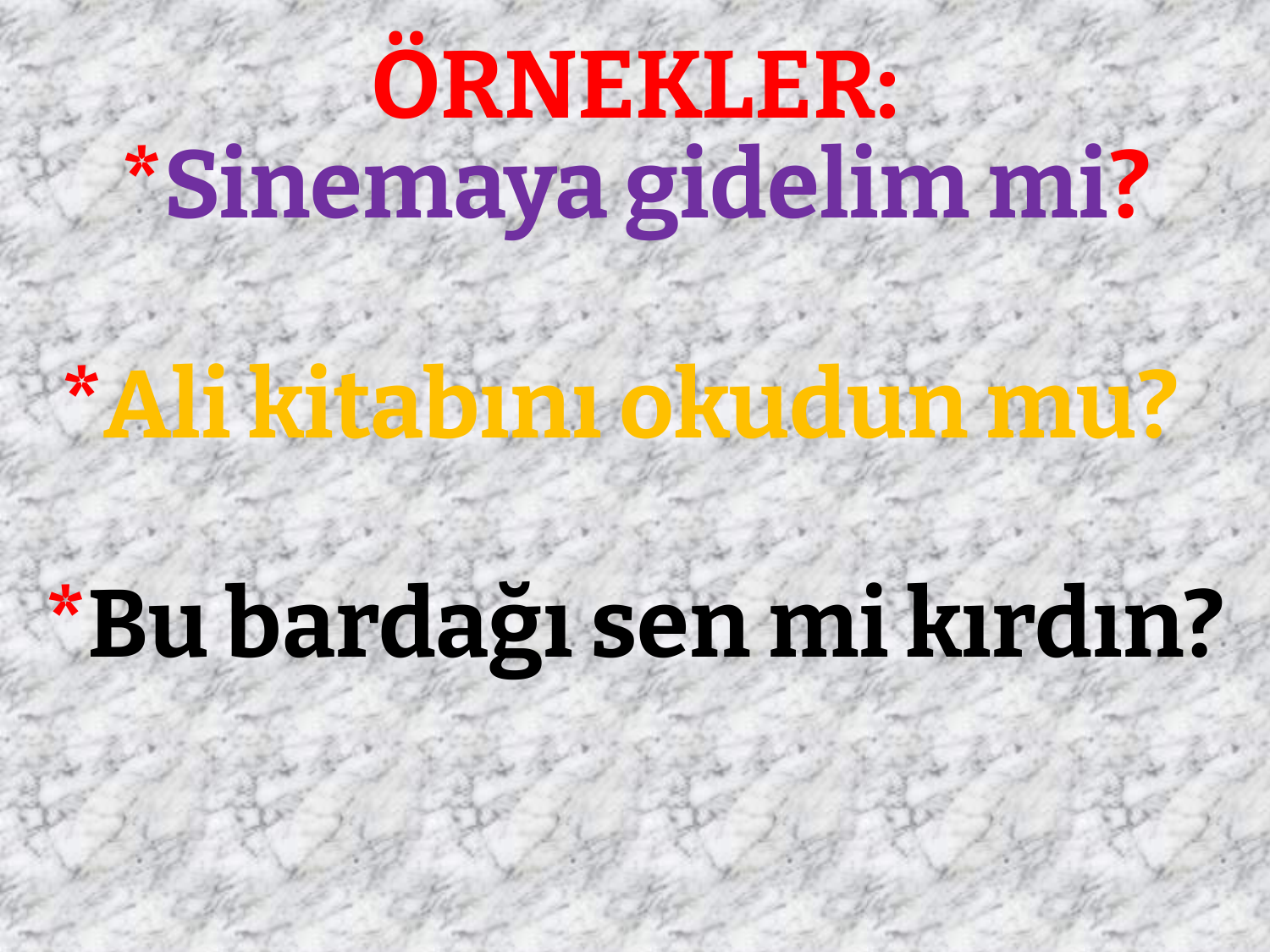

ÖRNEKLER:
*Sinemaya gidelim mi?
*Ali kitabını okudun mu?
*Bu bardağı sen mi kırdın?